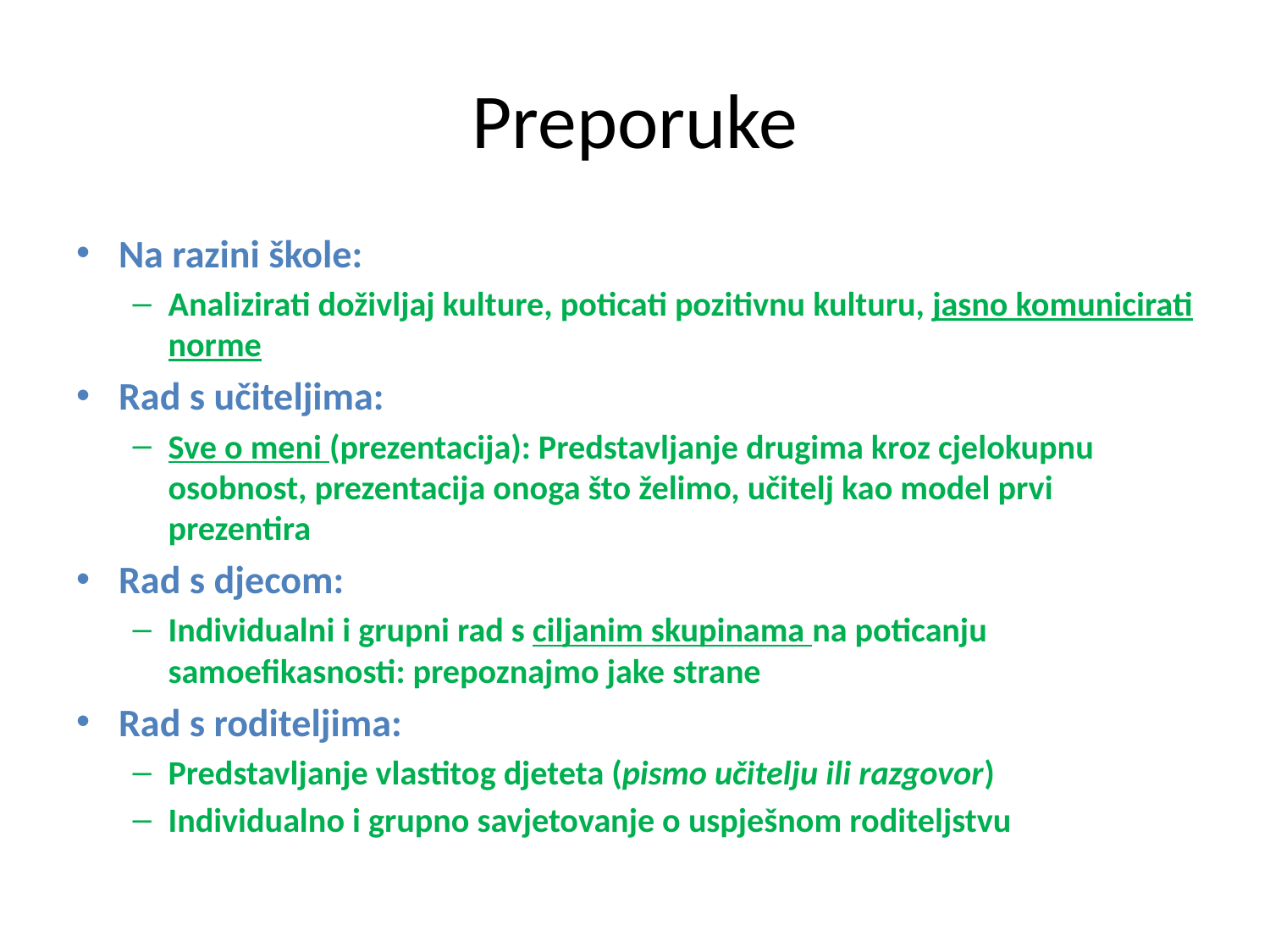

# Preporuke
Na razini škole:
Analizirati doživljaj kulture, poticati pozitivnu kulturu, jasno komunicirati norme
Rad s učiteljima:
Sve o meni (prezentacija): Predstavljanje drugima kroz cjelokupnu osobnost, prezentacija onoga što želimo, učitelj kao model prvi prezentira
Rad s djecom:
Individualni i grupni rad s ciljanim skupinama na poticanju samoefikasnosti: prepoznajmo jake strane
Rad s roditeljima:
Predstavljanje vlastitog djeteta (pismo učitelju ili razgovor)
Individualno i grupno savjetovanje o uspješnom roditeljstvu